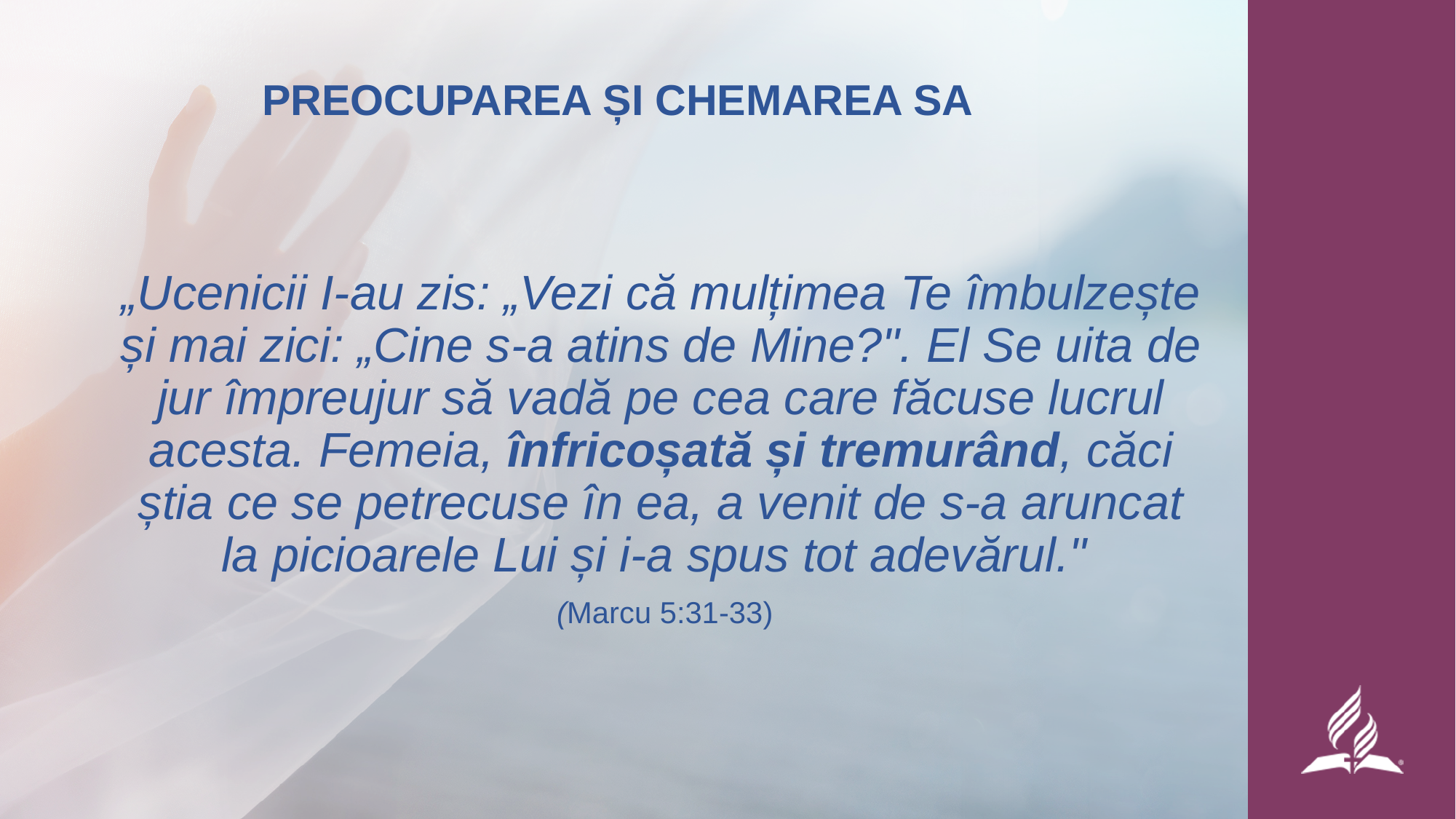

# PREOCUPAREA ȘI CHEMAREA SA

„Ucenicii I-au zis: „Vezi că mulțimea Te îmbulzește și mai zici: „Cine s-a atins de Mine?". El Se uita de jur împreujur să vadă pe cea care făcuse lucrul acesta. Femeia, înfricoșată și tremurând, căci știa ce se petrecuse în ea, a venit de s-a aruncat la picioarele Lui și i-a spus tot adevărul."
 (Marcu 5:31-33)